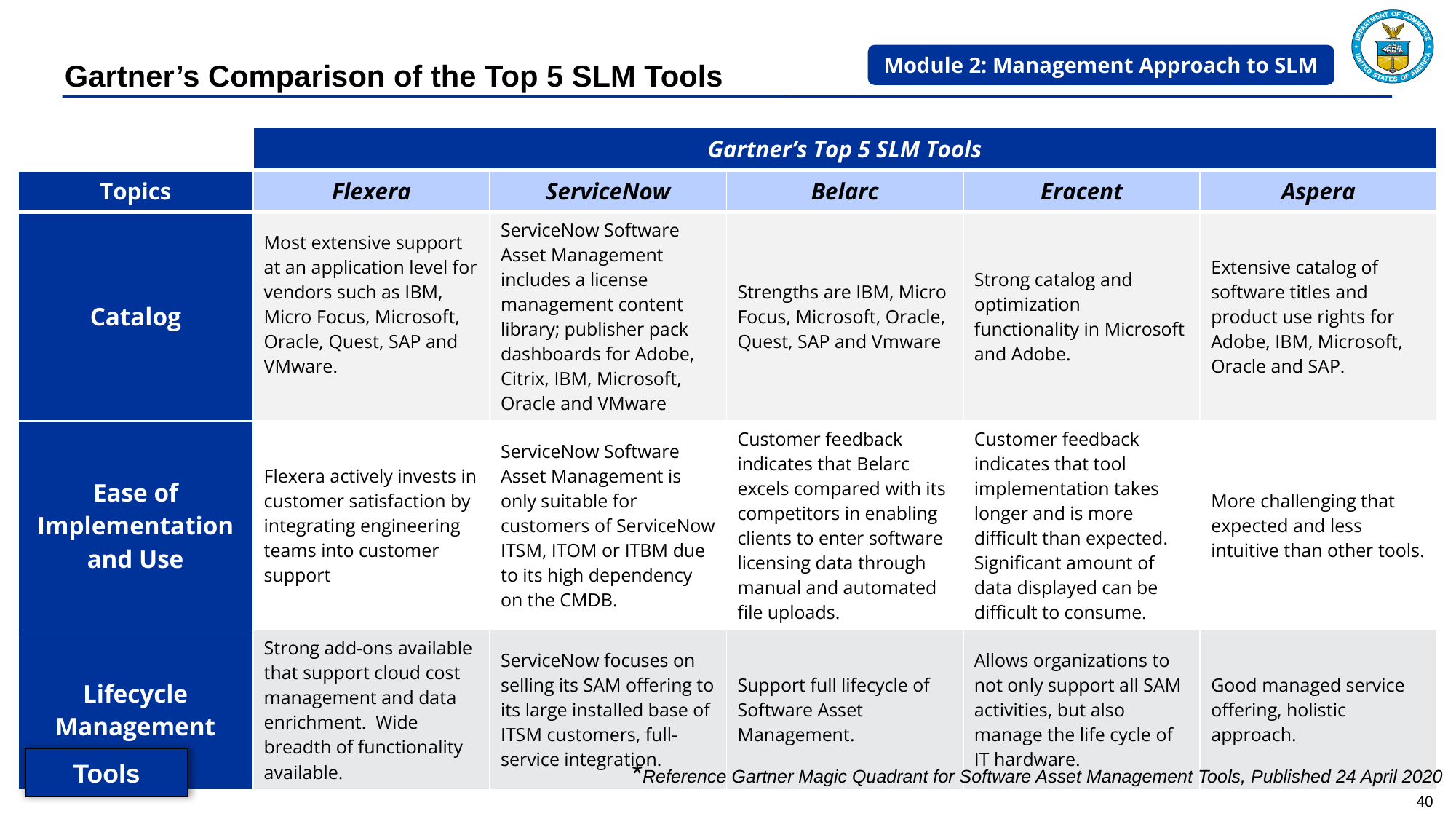

Module 2: Management Approach to SLM
# Gartner’s Comparison of the Top 5 SLM Tools
|  | Gartner’s Top 5 SLM Tools |  |  |  |  |
| --- | --- | --- | --- | --- | --- |
| Topics | Flexera | ServiceNow | Belarc | Eracent | Aspera |
| Catalog | Most extensive support at an application level for vendors such as IBM, Micro Focus, Microsoft, Oracle, Quest, SAP and VMware. | ServiceNow Software Asset Management includes a license management content library; publisher pack dashboards for Adobe, Citrix, IBM, Microsoft, Oracle and VMware | Strengths are IBM, Micro Focus, Microsoft, Oracle, Quest, SAP and Vmware | Strong catalog and optimization functionality in Microsoft and Adobe. | Extensive catalog of software titles and product use rights for Adobe, IBM, Microsoft, Oracle and SAP. |
| Ease of Implementation and Use | Flexera actively invests in customer satisfaction by integrating engineering teams into customer support | ServiceNow Software Asset Management is only suitable for customers of ServiceNow ITSM, ITOM or ITBM due to its high dependency on the CMDB. | Customer feedback indicates that Belarc excels compared with its competitors in enabling clients to enter software licensing data through manual and automated file uploads. | Customer feedback indicates that tool implementation takes longer and is more difficult than expected. Significant amount of data displayed can be difficult to consume. | More challenging that expected and less intuitive than other tools. |
| Lifecycle Management | Strong add-ons available that support cloud cost management and data enrichment. Wide breadth of functionality available. | ServiceNow focuses on selling its SAM offering to its large installed base of ITSM customers, full-service integration. | Support full lifecycle of Software Asset Management. | Allows organizations to not only support all SAM activities, but also manage the life cycle of IT hardware. | Good managed service offering, holistic approach. |
Tools
*Reference Gartner Magic Quadrant for Software Asset Management Tools, Published 24 April 2020